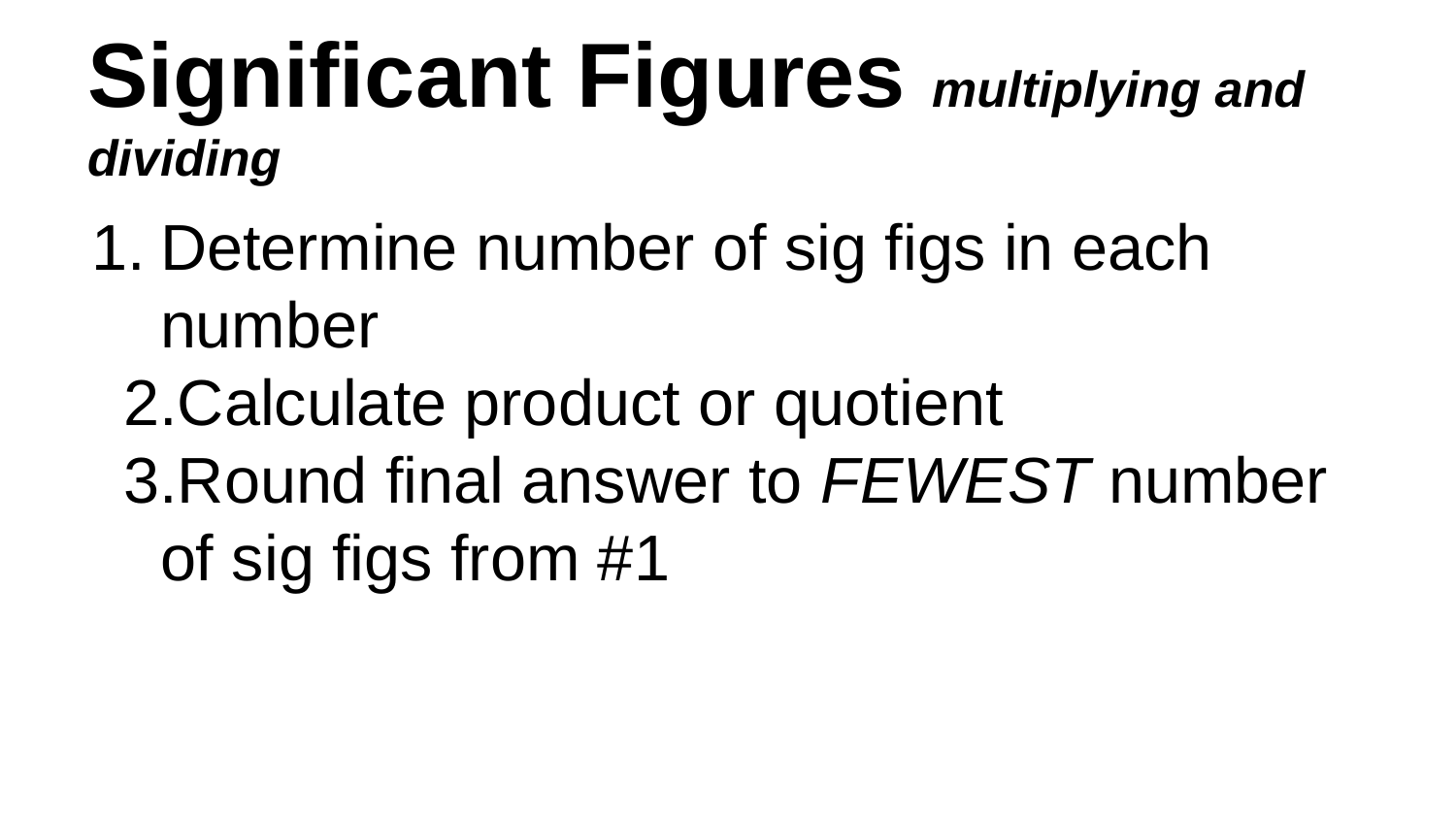

# Significant Figures multiplying and dividing
Determine number of sig figs in each number
Calculate product or quotient
Round final answer to FEWEST number of sig figs from #1